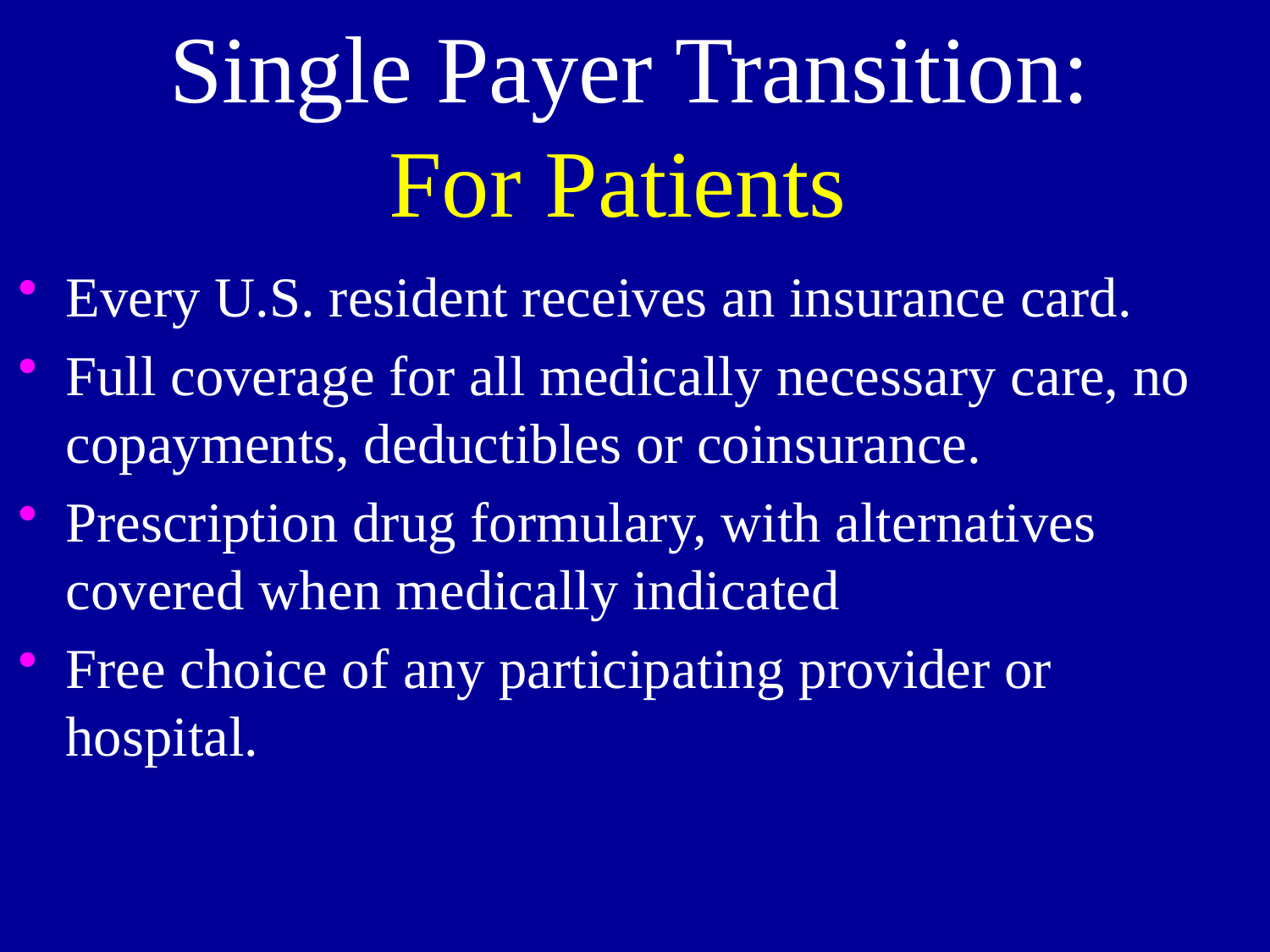

Single Payer Transition:
For Patients
Every U.S. resident receives an insurance card.
Full coverage for all medically necessary care, no copayments, deductibles or coinsurance.
Prescription drug formulary, with alternatives covered when medically indicated
Free choice of any participating provider or hospital.